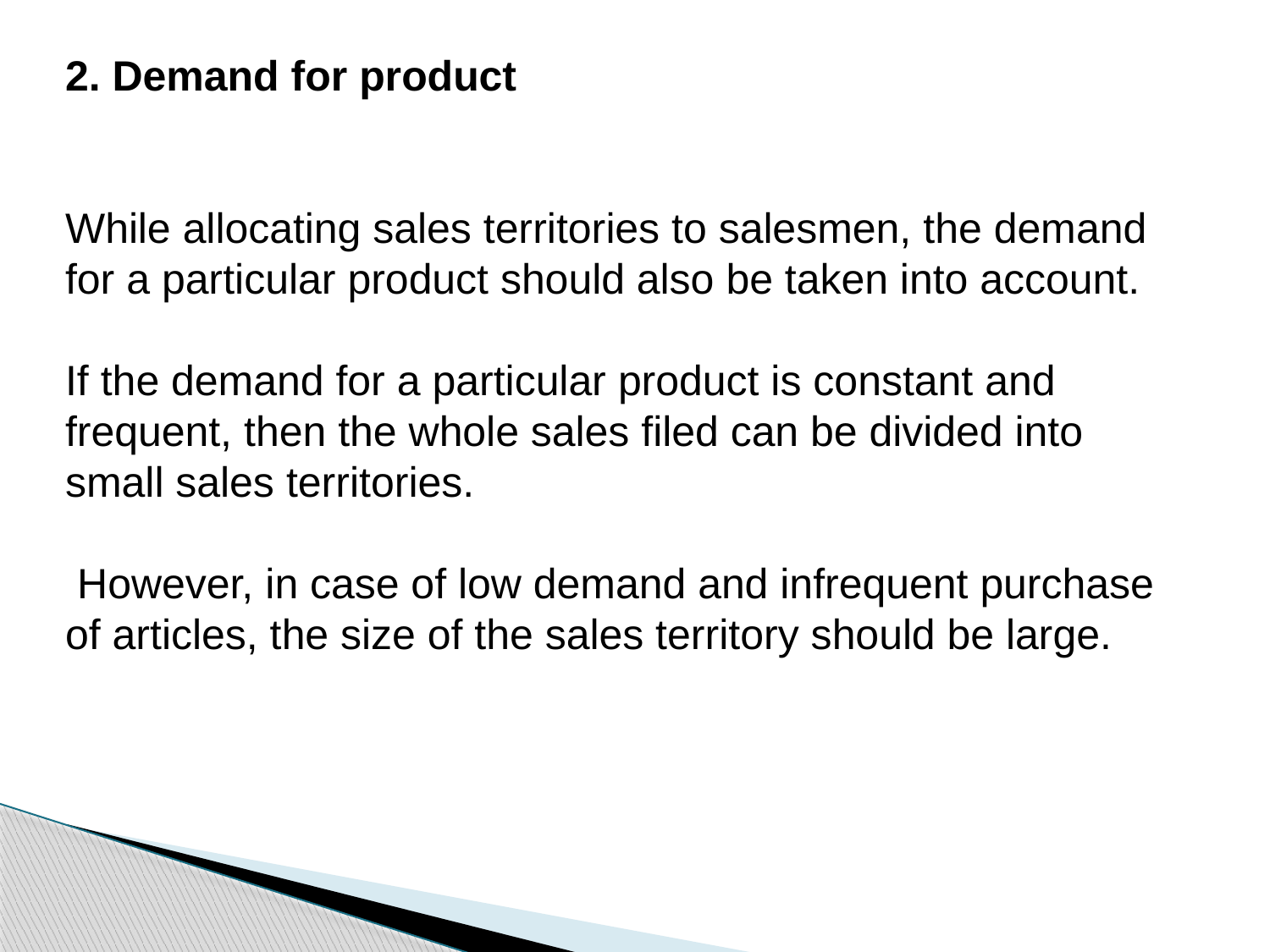

2. Demand for product

While allocating sales territories to salesmen, the demand for a particular product should also be taken into account.

If the demand for a particular product is constant and frequent, then the whole sales filed can be divided into small sales territories.

 However, in case of low demand and infrequent purchase of articles, the size of the sales territory should be large.